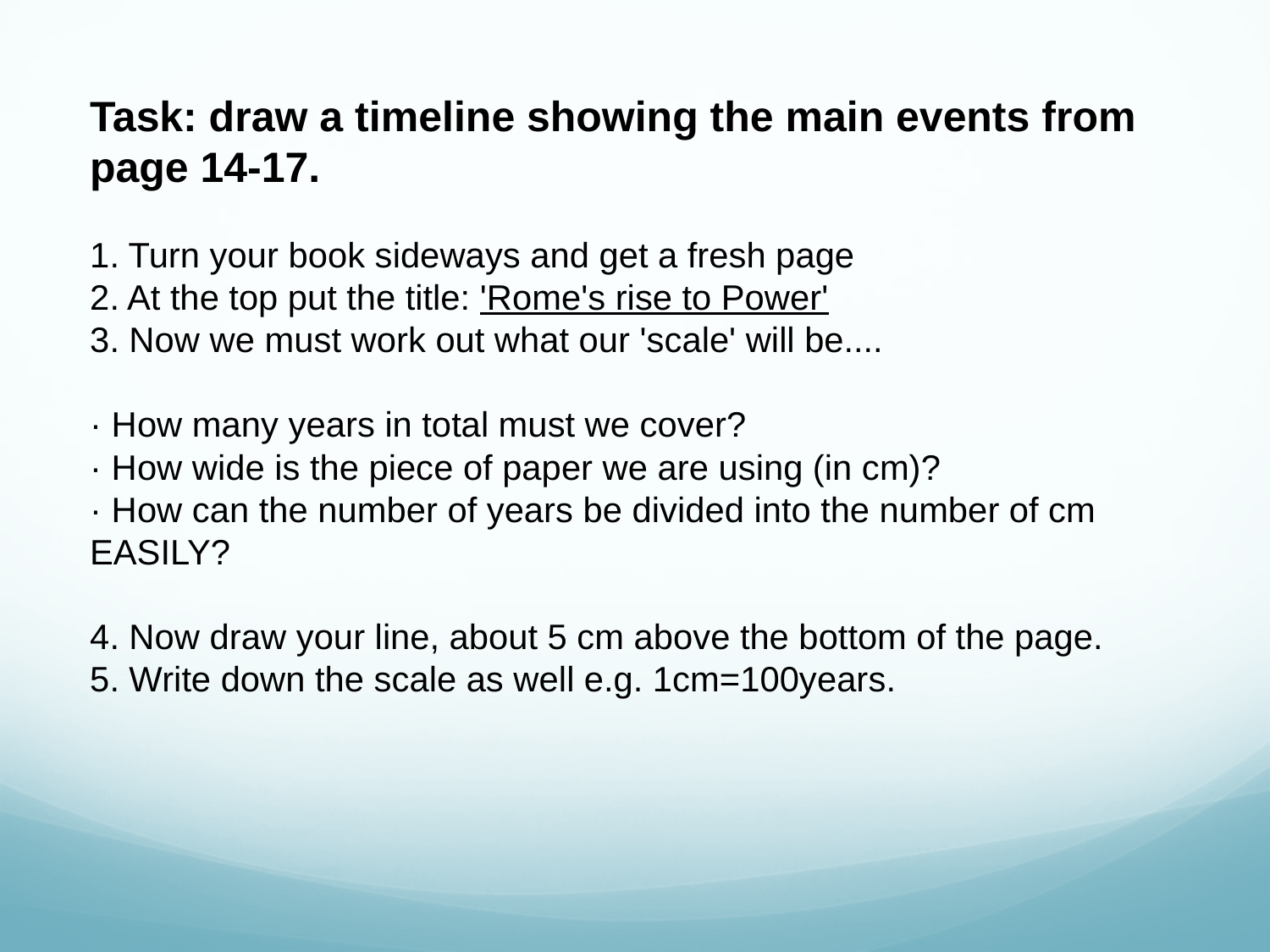

Task: draw a timeline showing the main events from page 14-17.

1. Turn your book sideways and get a fresh page
2. At the top put the title: 'Rome's rise to Power'
3. Now we must work out what our 'scale' will be....

· How many years in total must we cover?
· How wide is the piece of paper we are using (in cm)?
· How can the number of years be divided into the number of cm EASILY?

4. Now draw your line, about 5 cm above the bottom of the page.
5. Write down the scale as well e.g. 1cm=100years.